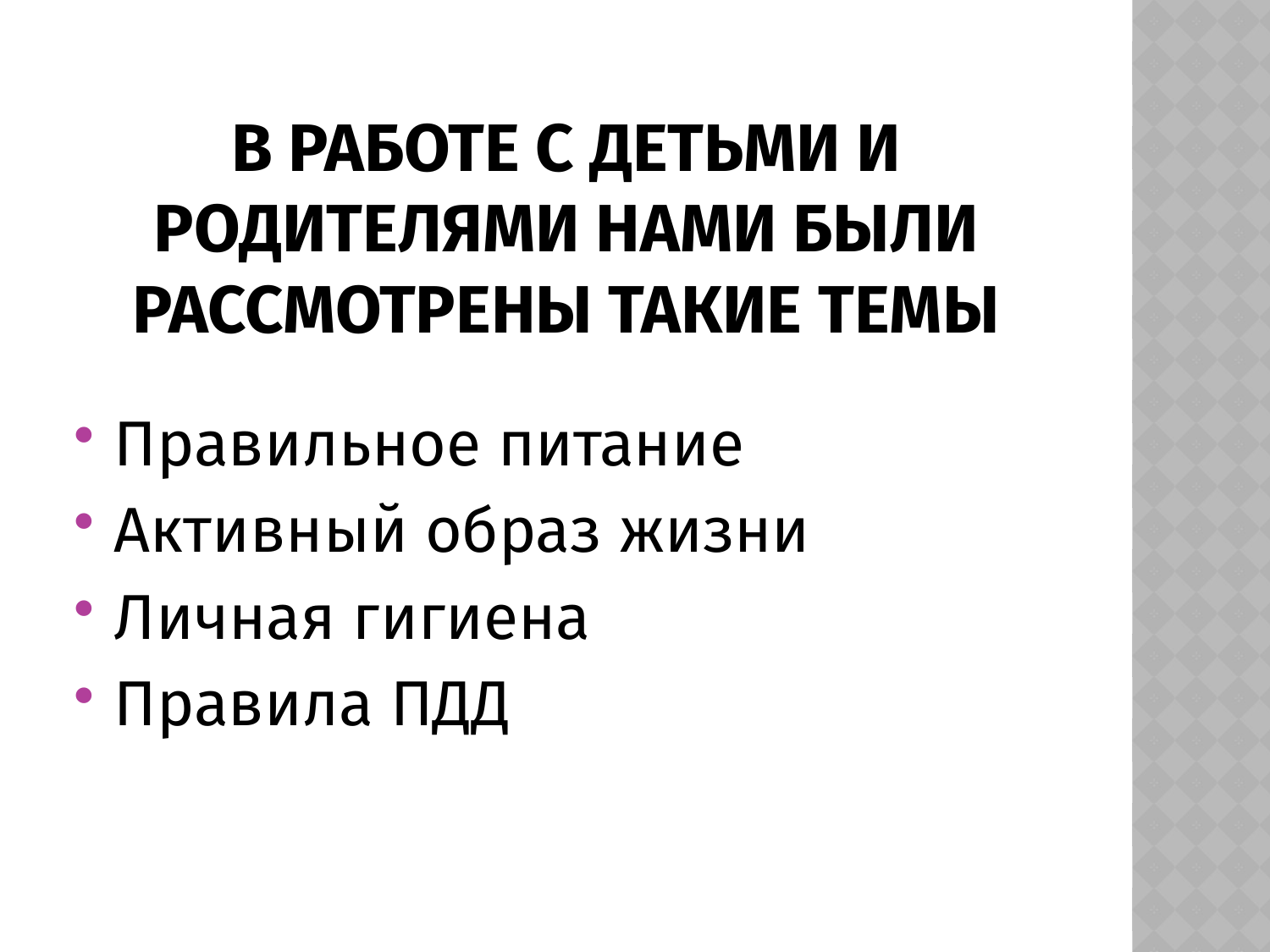

# В работе с детьми и родителями нами были рассмотрены такие темы
Правильное питание
Активный образ жизни
Личная гигиена
Правила ПДД